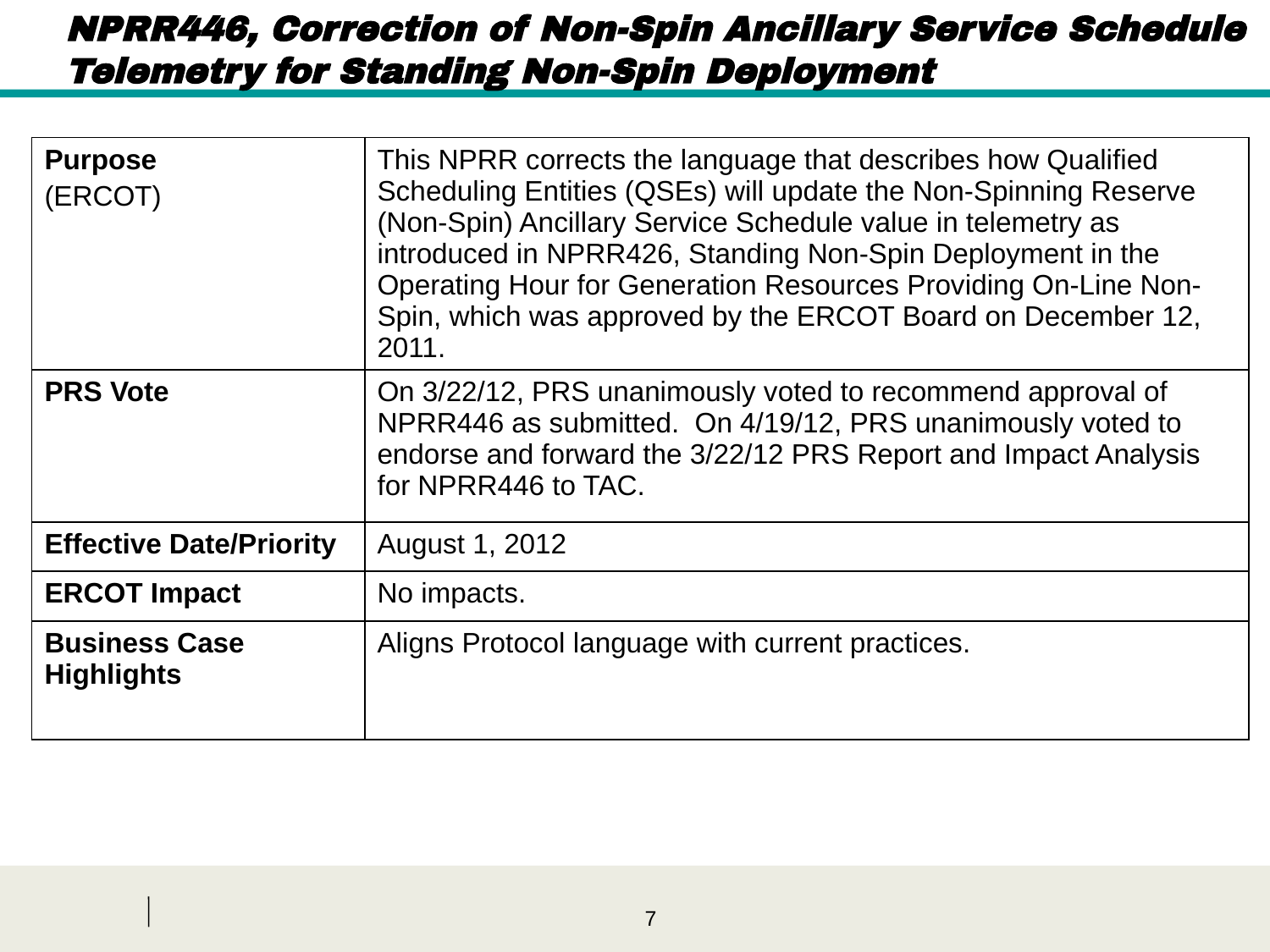

NPRR446, Correction of Non-Spin Ancillary Service Schedule Telemetry for Standing Non-Spin Deployment
| Purpose (ERCOT) | This NPRR corrects the language that describes how Qualified Scheduling Entities (QSEs) will update the Non-Spinning Reserve (Non-Spin) Ancillary Service Schedule value in telemetry as introduced in NPRR426, Standing Non-Spin Deployment in the Operating Hour for Generation Resources Providing On-Line Non-Spin, which was approved by the ERCOT Board on December 12, 2011. |
| --- | --- |
| PRS Vote | On 3/22/12, PRS unanimously voted to recommend approval of NPRR446 as submitted. On 4/19/12, PRS unanimously voted to endorse and forward the 3/22/12 PRS Report and Impact Analysis for NPRR446 to TAC. |
| Effective Date/Priority | August 1, 2012 |
| ERCOT Impact | No impacts. |
| Business Case Highlights | Aligns Protocol language with current practices. |